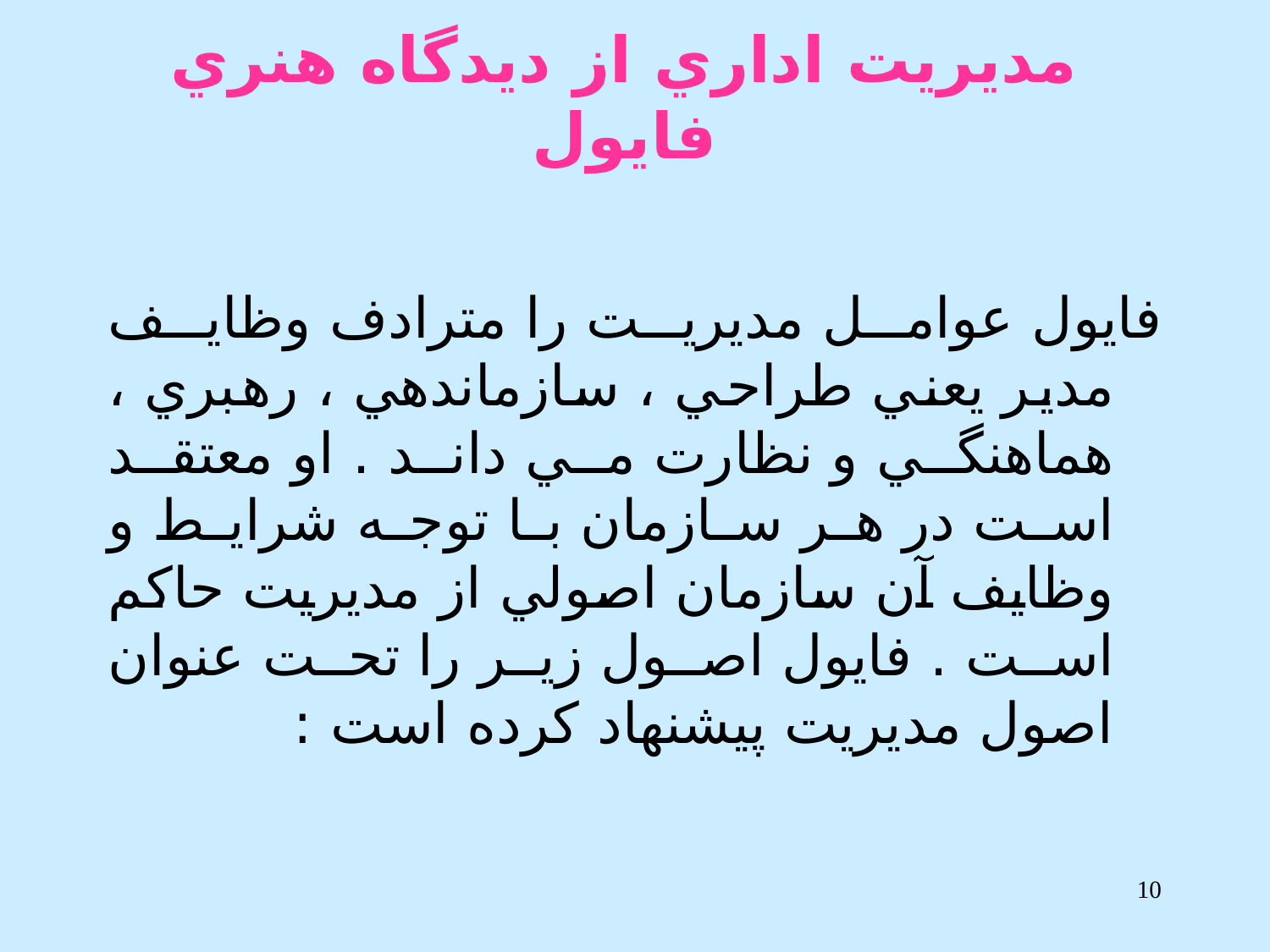

# مديريت اداري از ديدگاه هنري فايول
فايول عوامل مديريت را مترادف وظايف مدير يعني طراحي ، سازماندهي ، رهبري ، هماهنگي و نظارت مي داند . او معتقد است در هر سازمان با توجه شرايط و وظايف آن سازمان اصولي از مديريت حاكم است . فايول اصول زير را تحت عنوان اصول مديريت پيشنهاد كرده است :
10